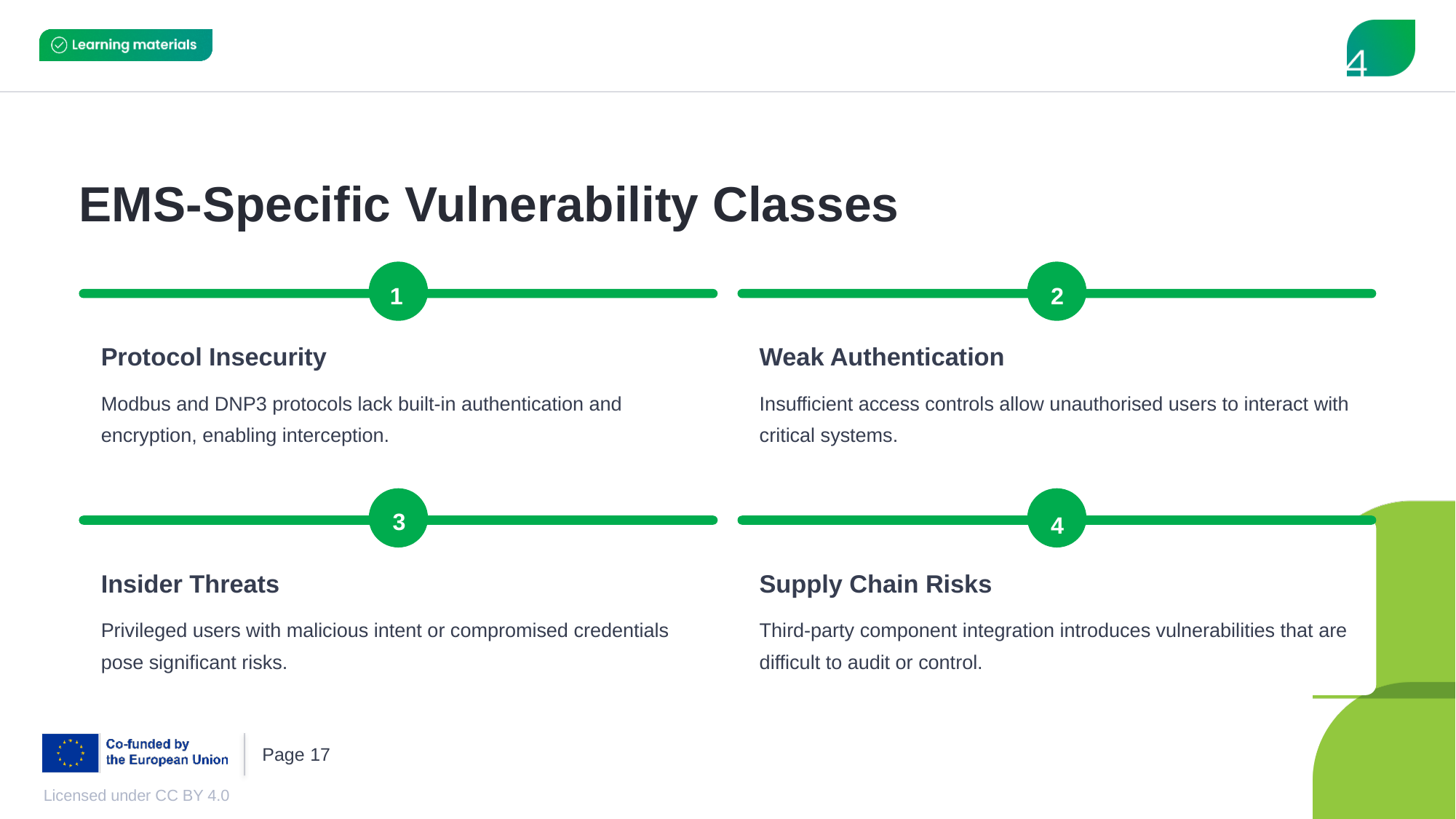

EMS-Specific Vulnerability Classes

1
2

Protocol Insecurity
Weak Authentication
Modbus and DNP3 protocols lack built-in authentication and encryption, enabling interception.
Insufficient access controls allow unauthorised users to interact with critical systems.

3
4

Insider Threats
Supply Chain Risks
Privileged users with malicious intent or compromised credentials pose significant risks.
Third-party component integration introduces vulnerabilities that are difficult to audit or control.